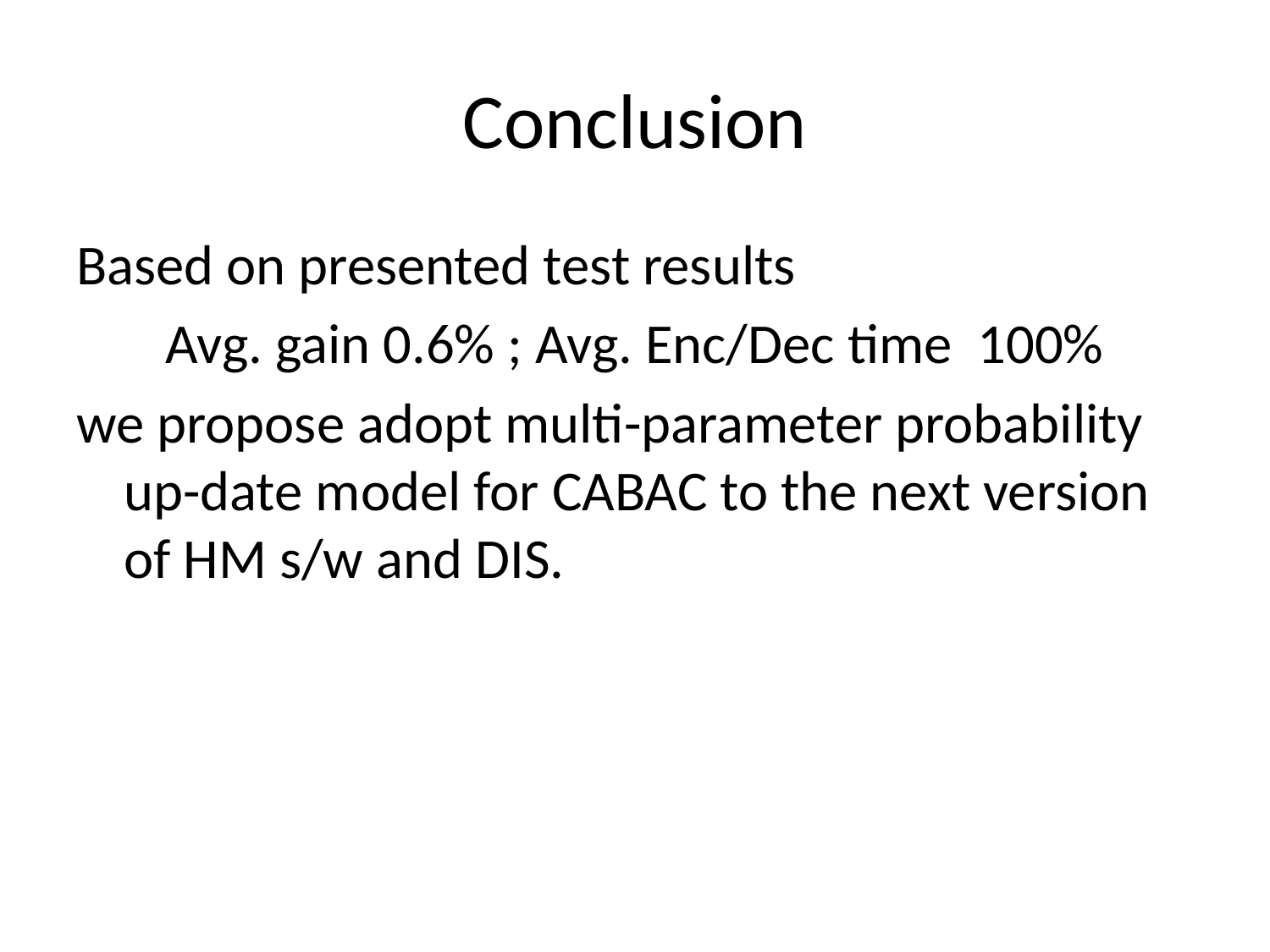

# Conclusion
Based on presented test results
Avg. gain 0.6% ; Avg. Enc/Dec time  100%
we propose adopt multi-parameter probability up-date model for CABAC to the next version of HM s/w and DIS.